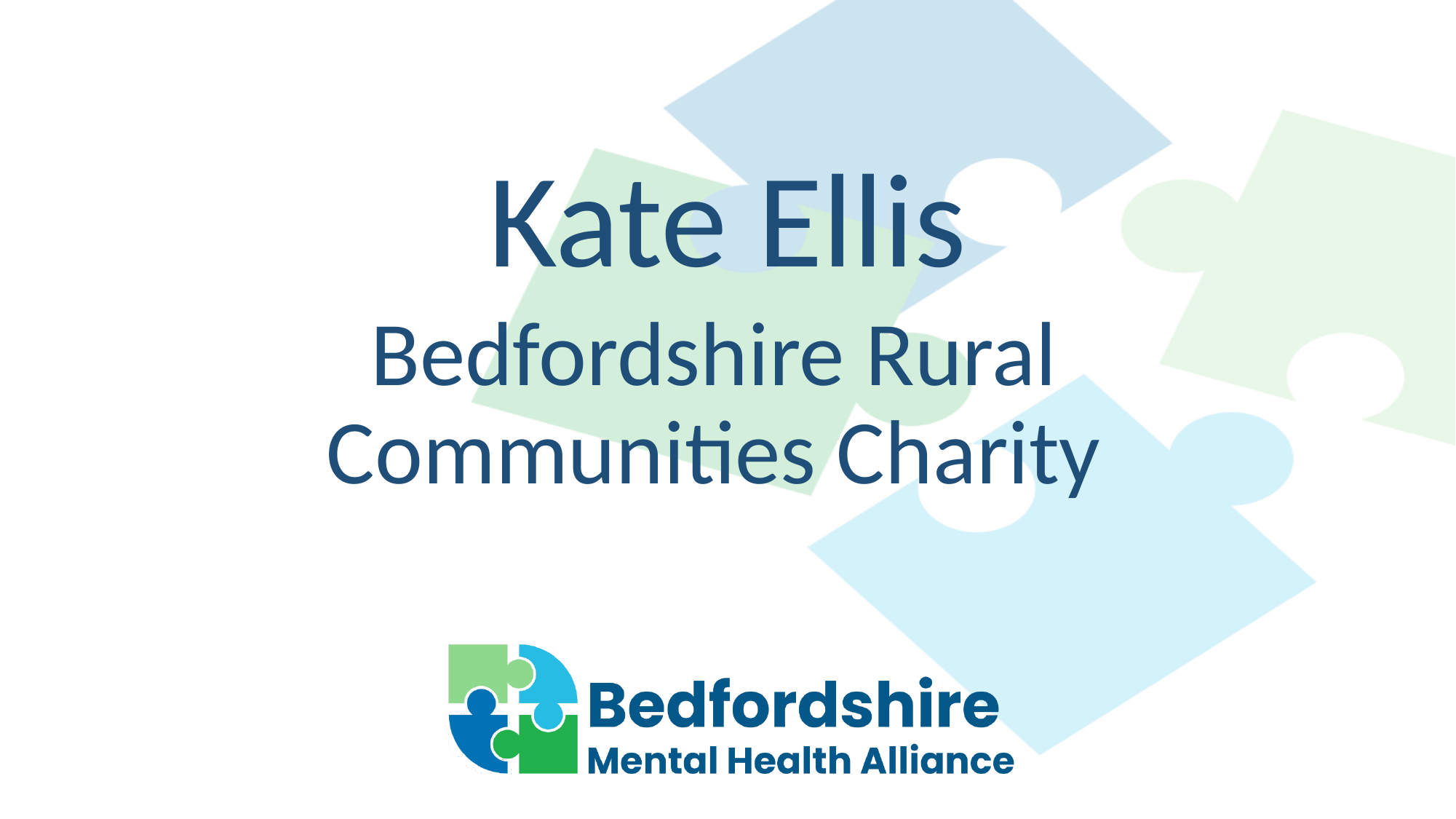

# Kate Ellis
Bedfordshire Rural Communities Charity